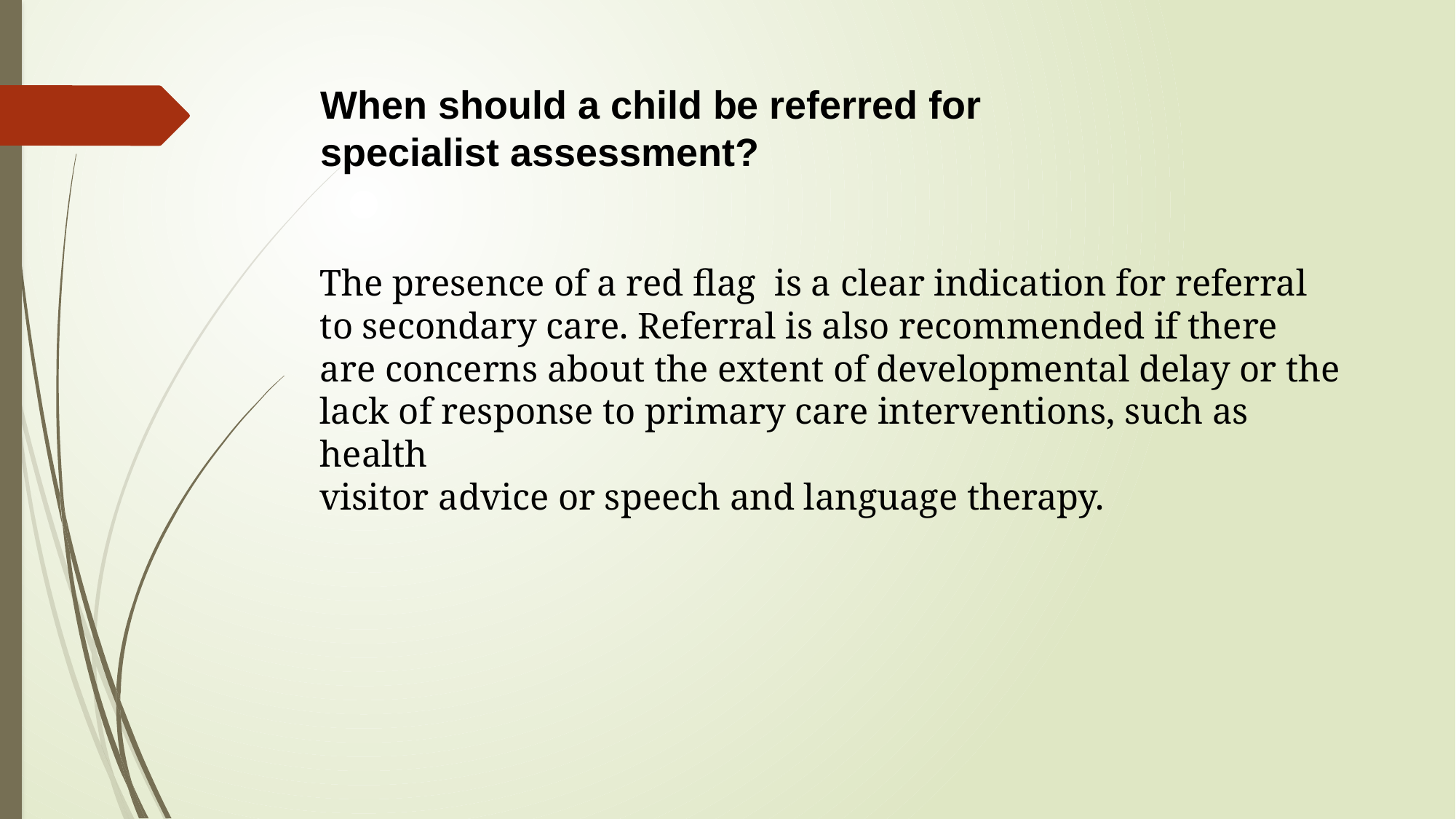

# When should a child be referred for specialist assessment?
The presence of a red flag  is a clear indication for referral
to secondary care. Referral is also recommended if there
are concerns about the extent of developmental delay or the
lack of response to primary care interventions, such as health
visitor advice or speech and language therapy.